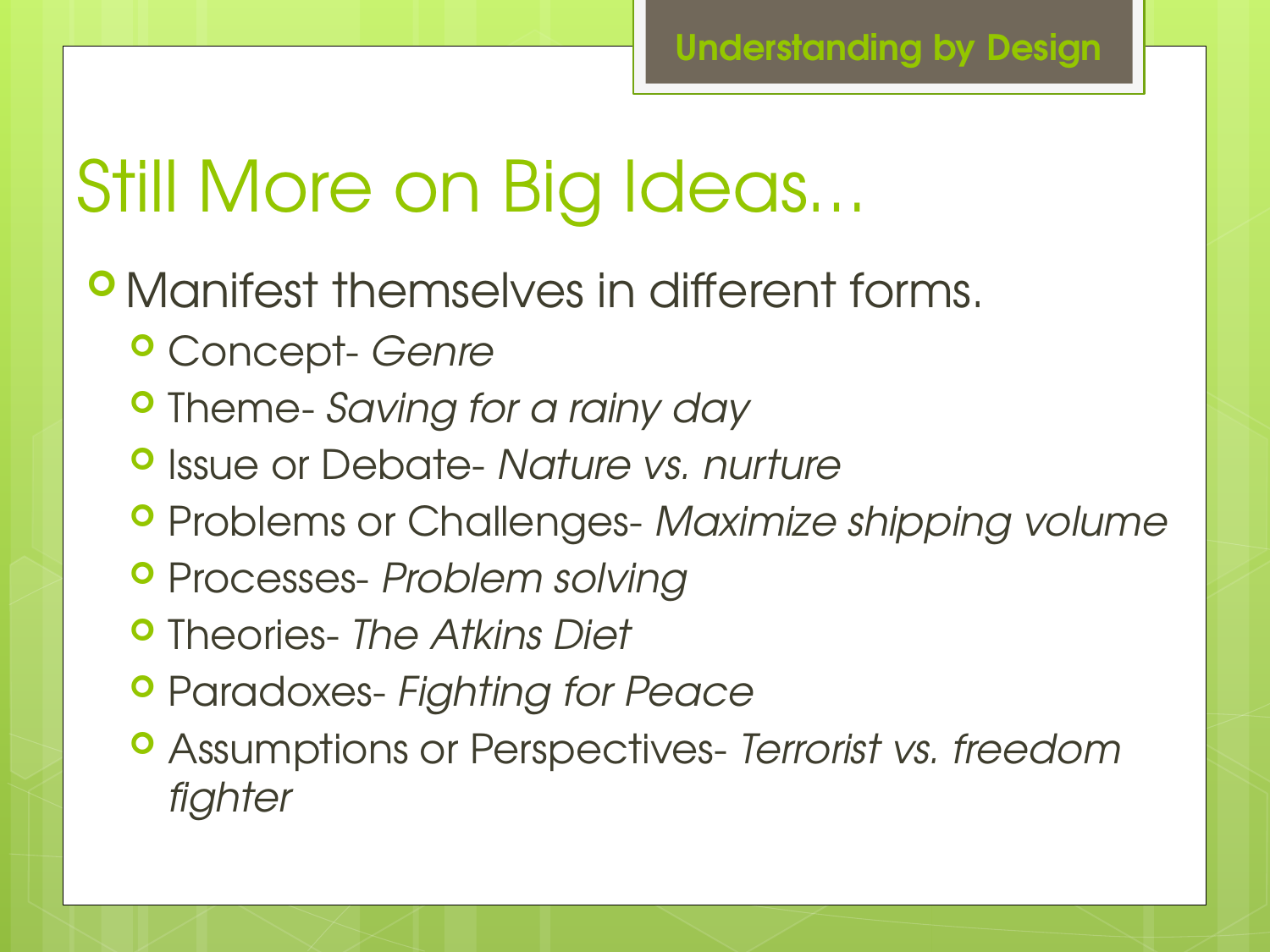

# Still More on Big Ideas…
Manifest themselves in different forms.
Concept- Genre
Theme- Saving for a rainy day
Issue or Debate- Nature vs. nurture
Problems or Challenges- Maximize shipping volume
Processes- Problem solving
Theories- The Atkins Diet
Paradoxes- Fighting for Peace
Assumptions or Perspectives- Terrorist vs. freedom fighter